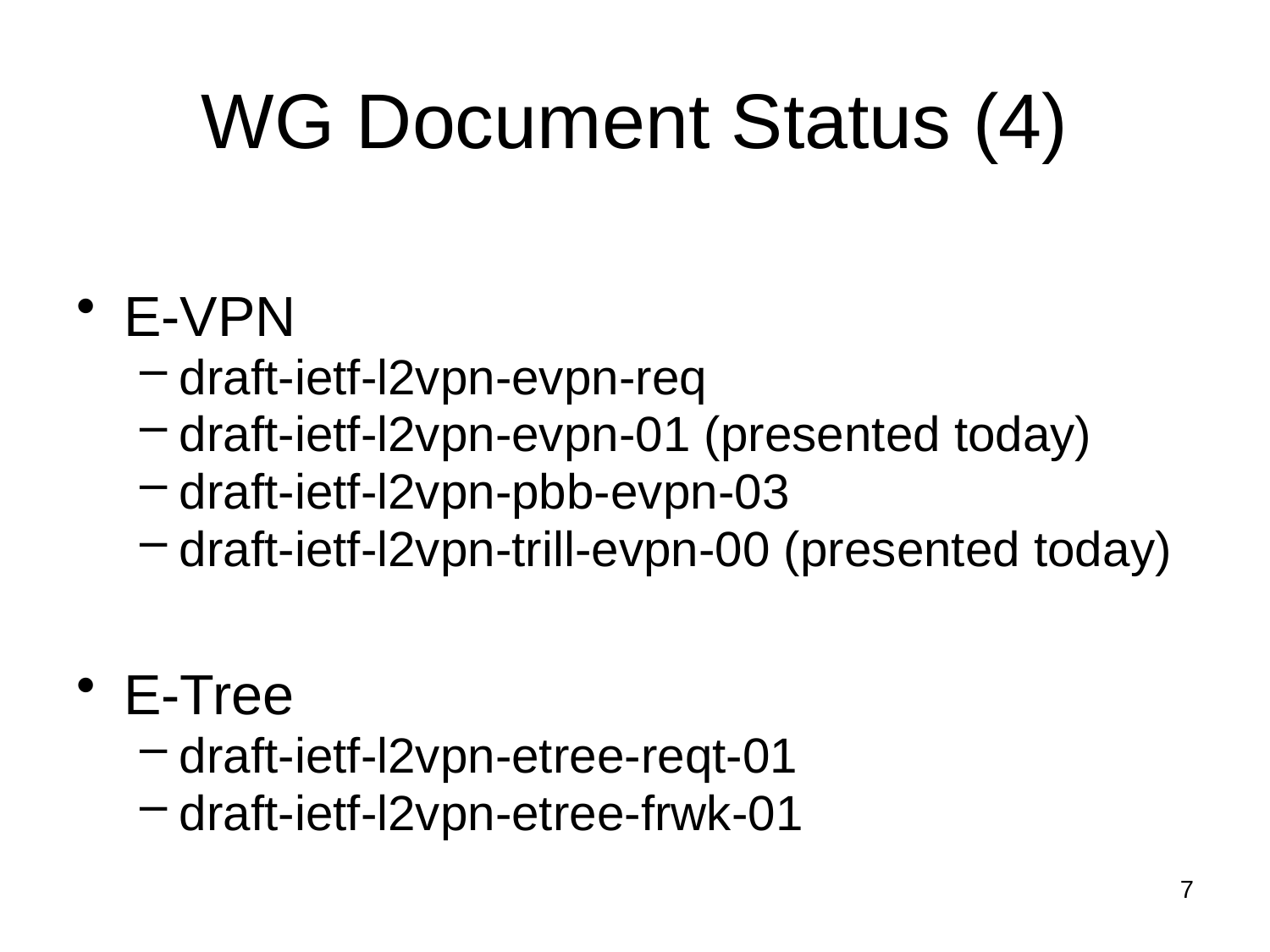

# WG Document Status (4)

E-VPN
draft-ietf-l2vpn-evpn-req
draft-ietf-l2vpn-evpn-01 (presented today)
draft-ietf-l2vpn-pbb-evpn-03
draft-ietf-l2vpn-trill-evpn-00 (presented today)

E-Tree
draft-ietf-l2vpn-etree-reqt-01
draft-ietf-l2vpn-etree-frwk-01

7